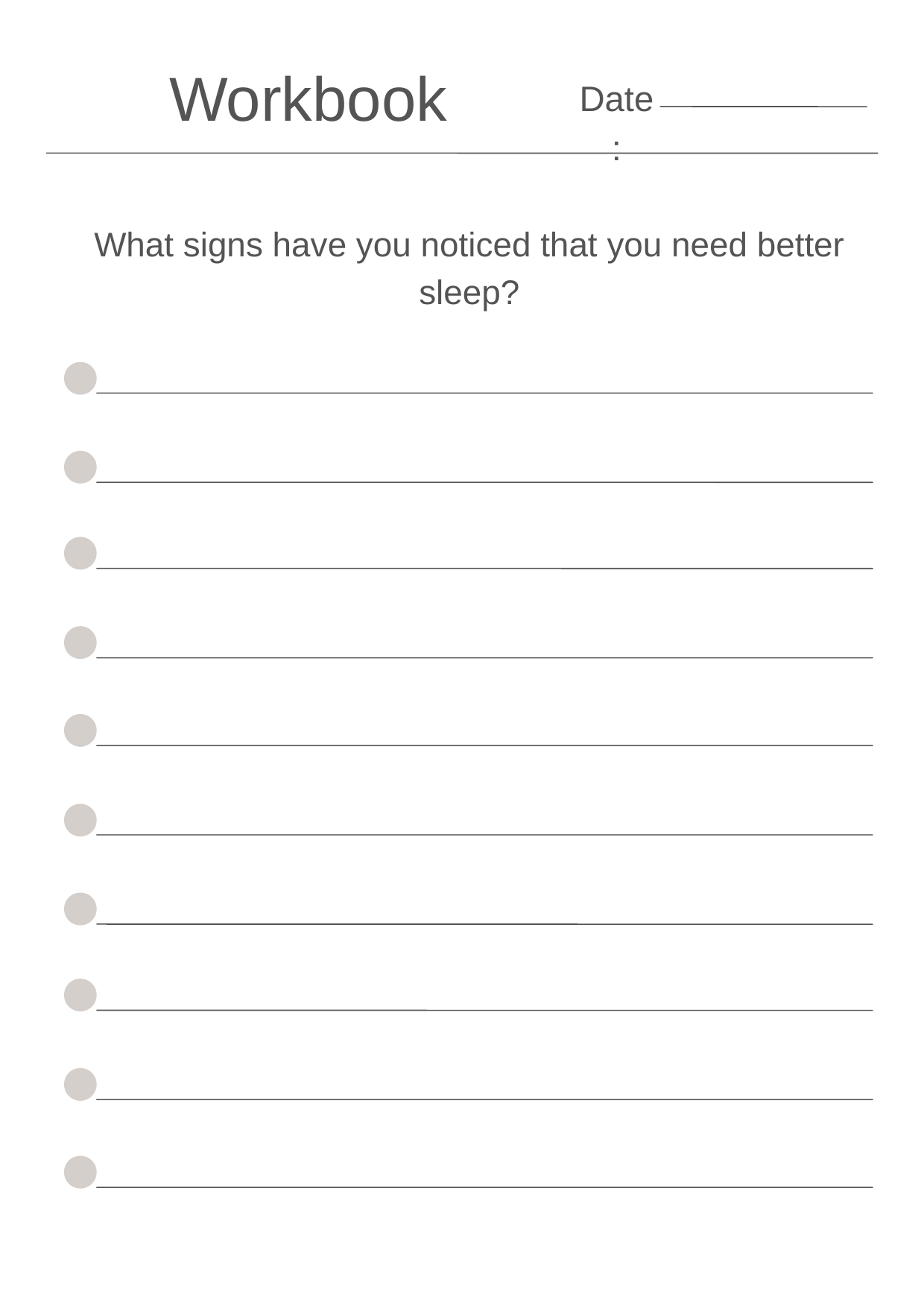

Workbook
Date:

What signs have you noticed that you need better sleep?